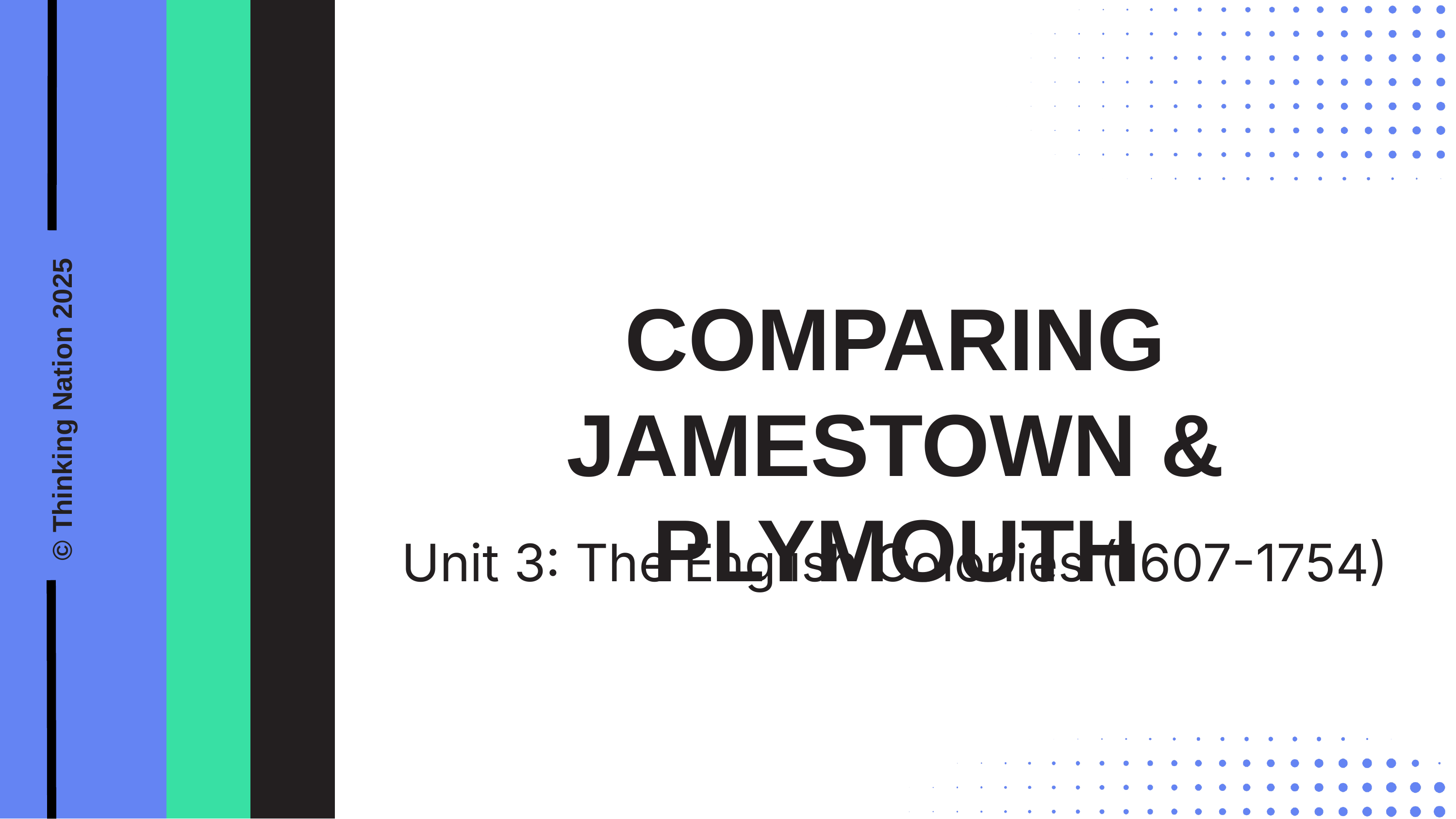

COMPARING JAMESTOWN & PLYMOUTH
© Thinking Nation 2025
Unit 3: The English Colonies (1607-1754)